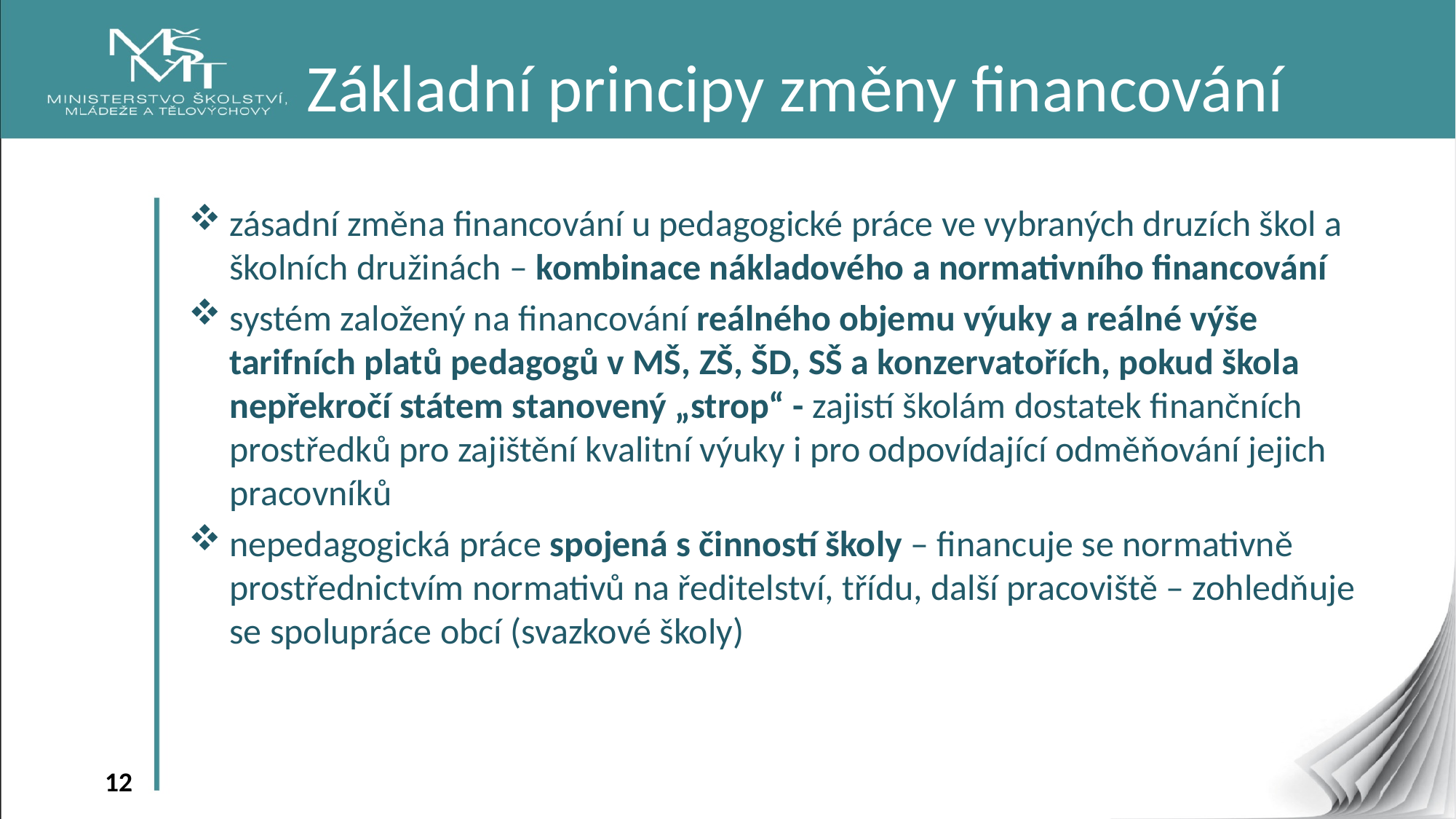

# Základní principy změny financování
zásadní změna financování u pedagogické práce ve vybraných druzích škol a školních družinách – kombinace nákladového a normativního financování
systém založený na financování reálného objemu výuky a reálné výše tarifních platů pedagogů v MŠ, ZŠ, ŠD, SŠ a konzervatořích, pokud škola nepřekročí státem stanovený „strop“ - zajistí školám dostatek finančních prostředků pro zajištění kvalitní výuky i pro odpovídající odměňování jejich pracovníků
nepedagogická práce spojená s činností školy – financuje se normativně prostřednictvím normativů na ředitelství, třídu, další pracoviště – zohledňuje se spolupráce obcí (svazkové školy)